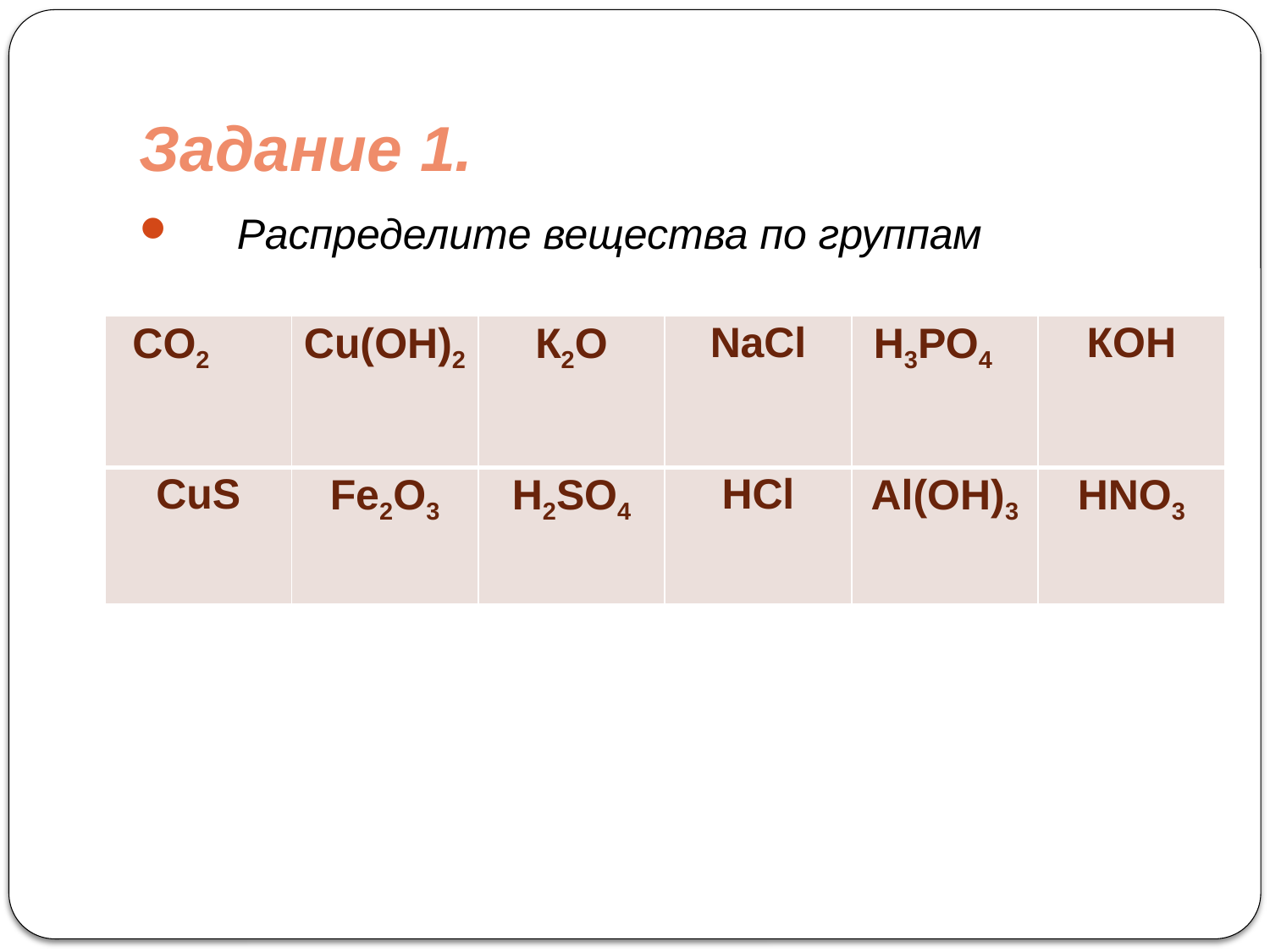

# Задание 1.
     Распределите вещества по группам

| СO2 | Cu(OH)2 | К2O | NaCl | Н3РО4 | КОН |
| --- | --- | --- | --- | --- | --- |
| CuS | Fe2O3 | H2SO4 | HCl | Al(OH)3 | HNO3 |